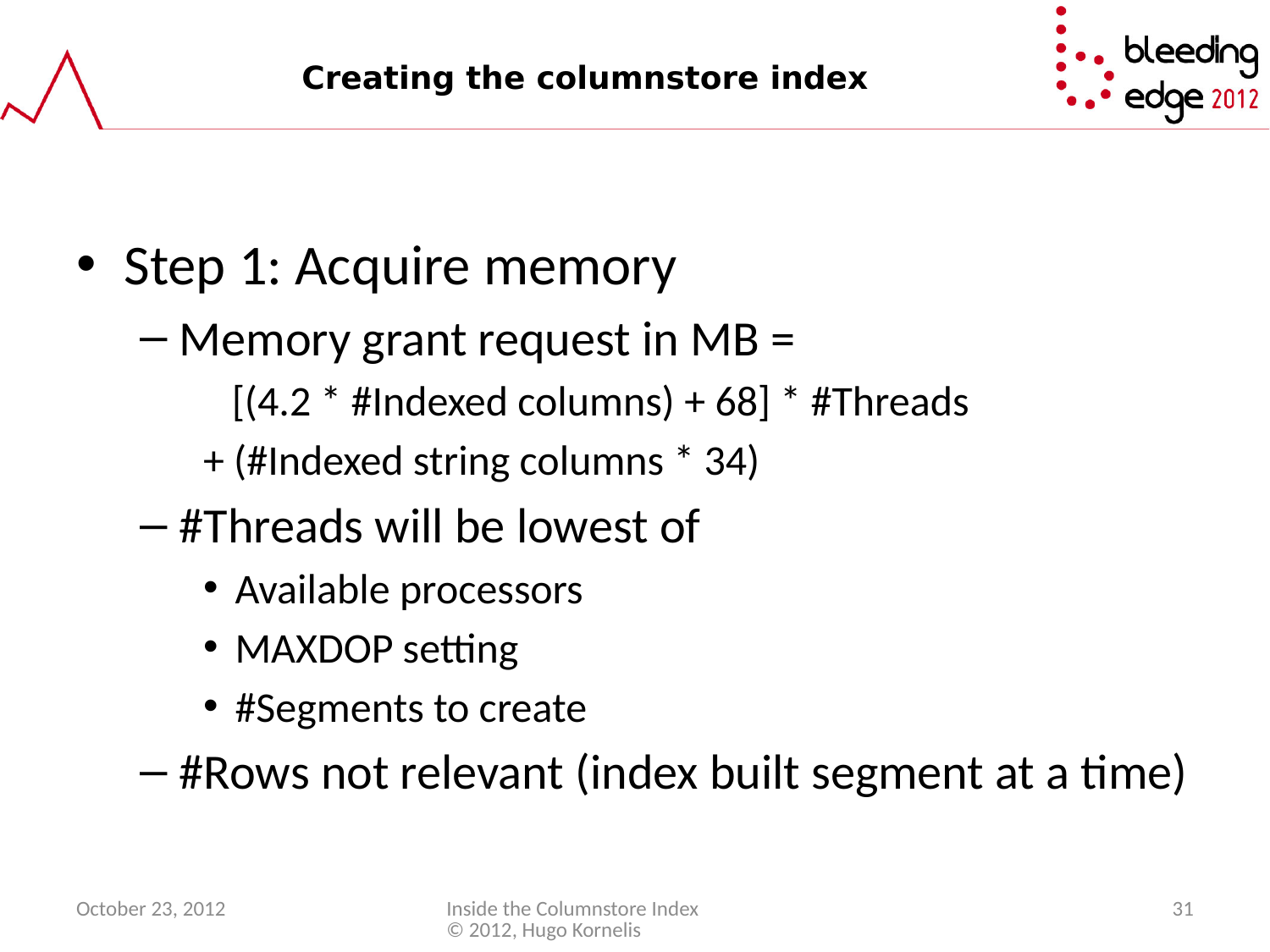

# Creating the columnstore index
Step 1: Acquire memory
Memory grant request in MB =
   [(4.2 * #Indexed columns) + 68] * #Threads
+ (#Indexed string columns * 34)
#Threads will be lowest of
Available processors
MAXDOP setting
#Segments to create
#Rows not relevant (index built segment at a time)
October 23, 2012
Inside the Columnstore Index                       © 2012, Hugo Kornelis
31